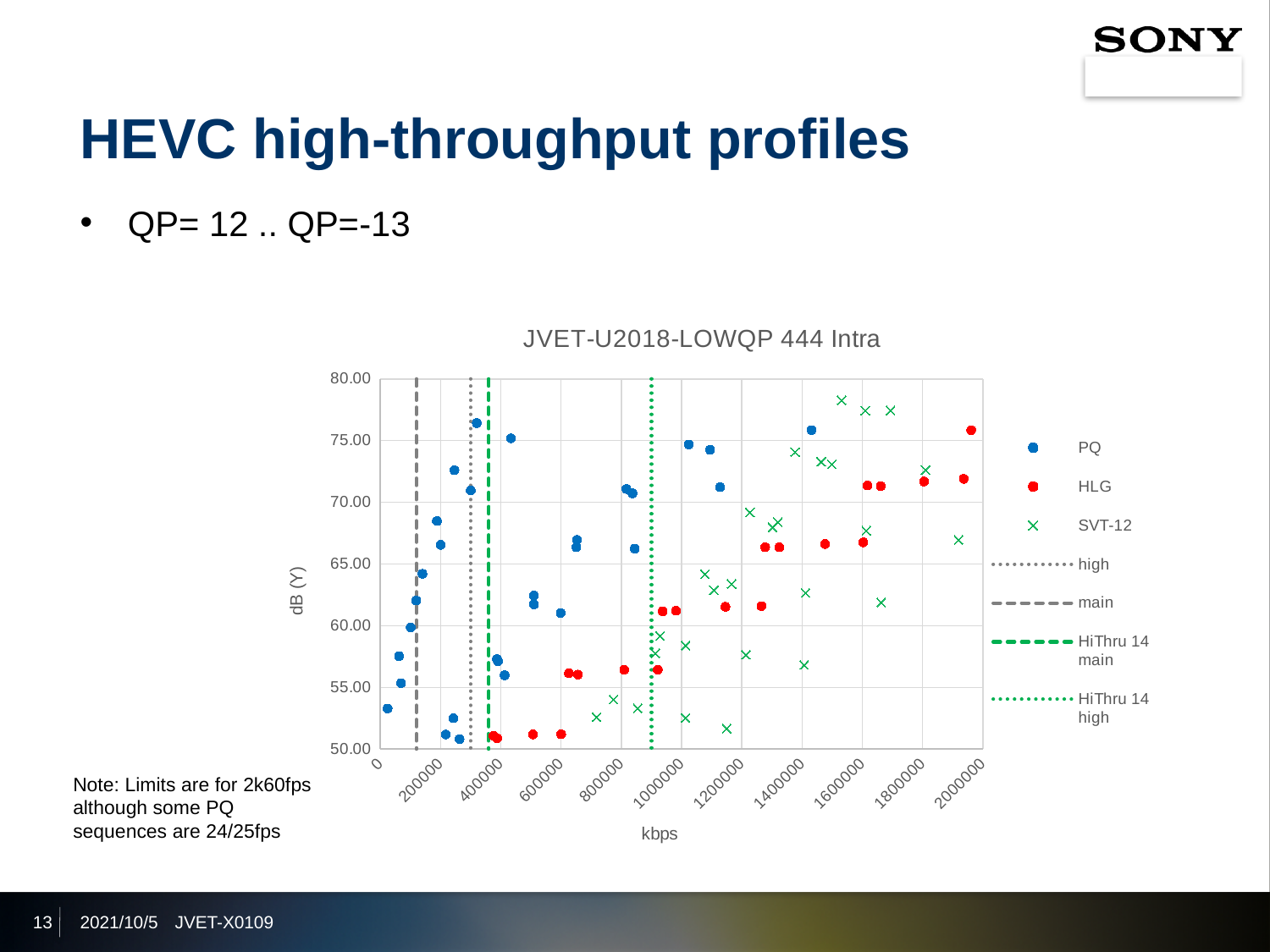

# HEVC high-throughput profiles
QP= 12 .. QP=-13

### Chart: JVET-U2018-LOWQP 444 Intra

| Category |  |  |  |  |  |  |  |
|---|---|---|---|---|---|---|---|
Note: Limits are for 2k60fps
although some PQ
sequences are 24/25fps
13
2021/10/5
JVET-X0109